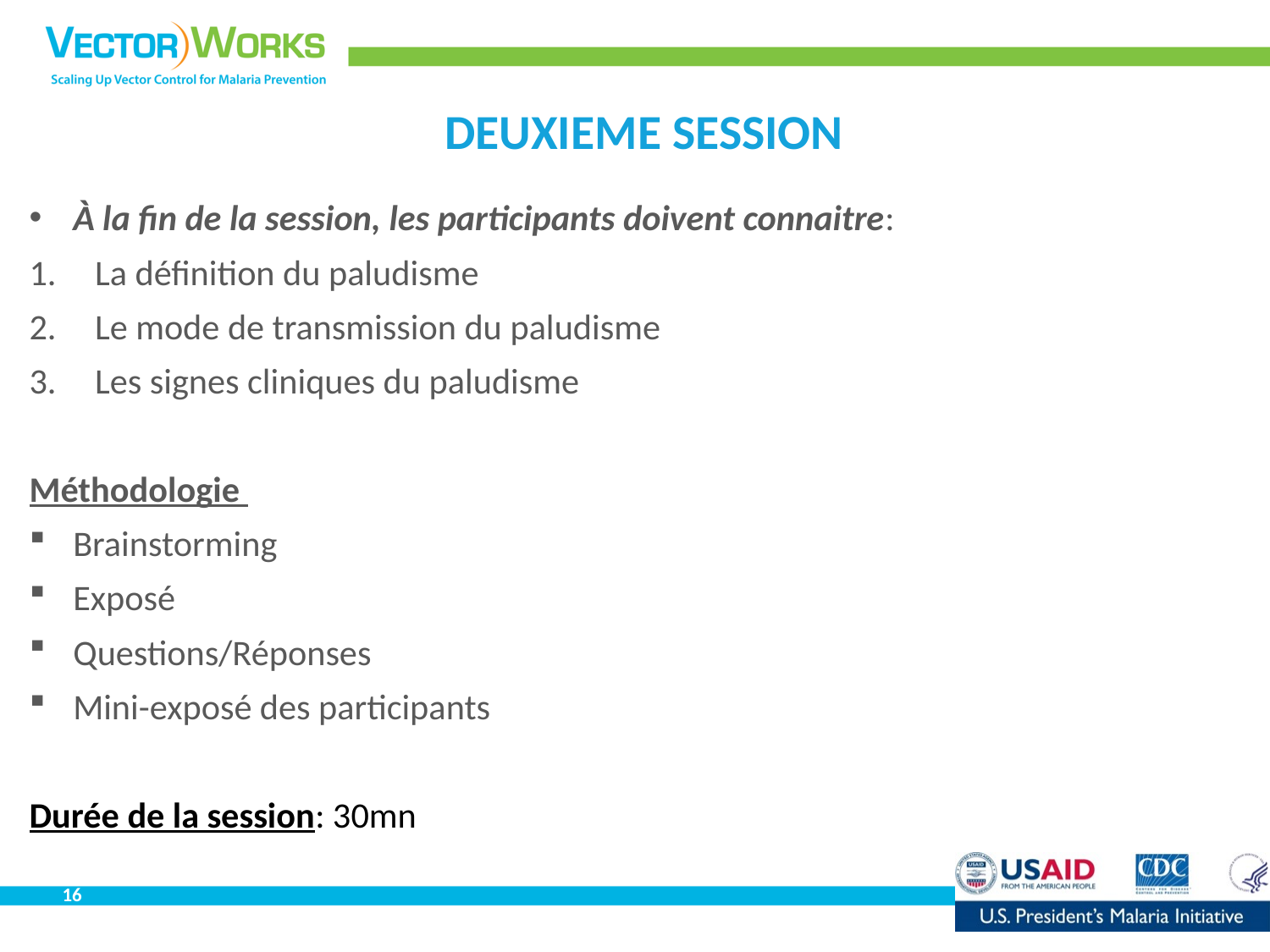

# DEUXIEME SESSION
À la fin de la session, les participants doivent connaitre:
La définition du paludisme
Le mode de transmission du paludisme
Les signes cliniques du paludisme

Méthodologie
Brainstorming
Exposé
Questions/Réponses
Mini-exposé des participants

Durée de la session: 30mn

16